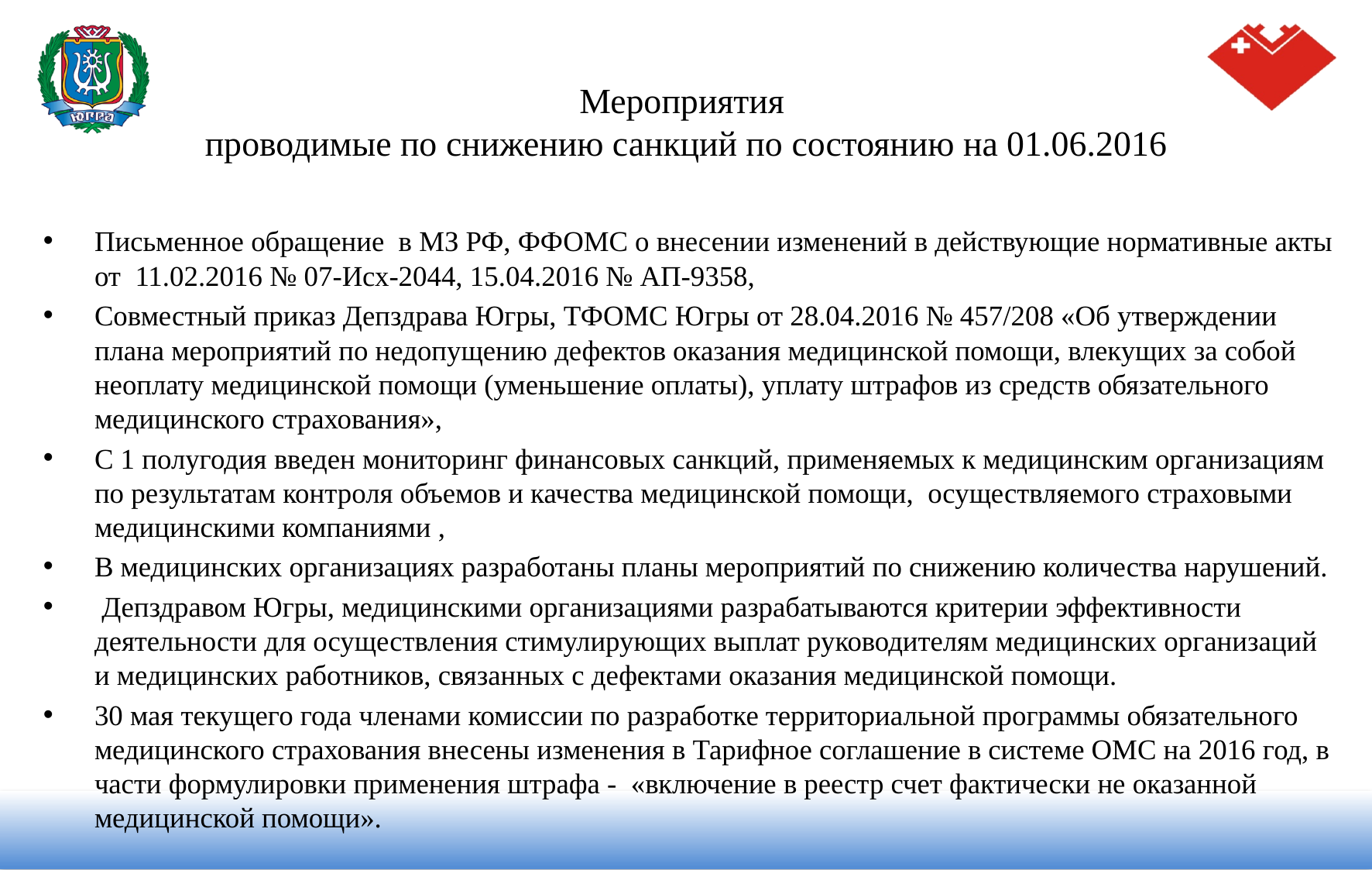

# Мероприятия проводимые по снижению санкций по состоянию на 01.06.2016

Письменное обращение  в МЗ РФ, ФФОМС о внесении изменений в действующие нормативные акты от  11.02.2016 № 07-Исх-2044, 15.04.2016 № АП-9358,
Совместный приказ Депздрава Югры, ТФОМС Югры от 28.04.2016 № 457/208 «Об утверждении плана мероприятий по недопущению дефектов оказания медицинской помощи, влекущих за собой неоплату медицинской помощи (уменьшение оплаты), уплату штрафов из средств обязательного медицинского страхования»,
С 1 полугодия введен мониторинг финансовых санкций, применяемых к медицинским организациям по результатам контроля объемов и качества медицинской помощи,  осуществляемого страховыми медицинскими компаниями ,
В медицинских организациях разработаны планы мероприятий по снижению количества нарушений.
 Депздравом Югры, медицинскими организациями разрабатываются критерии эффективности деятельности для осуществления стимулирующих выплат руководителям медицинских организаций и медицинских работников, связанных с дефектами оказания медицинской помощи.
30 мая текущего года членами комиссии по разработке территориальной программы обязательного медицинского страхования внесены изменения в Тарифное соглашение в системе ОМС на 2016 год, в части формулировки применения штрафа -  «включение в реестр счет фактически не оказанной медицинской помощи».